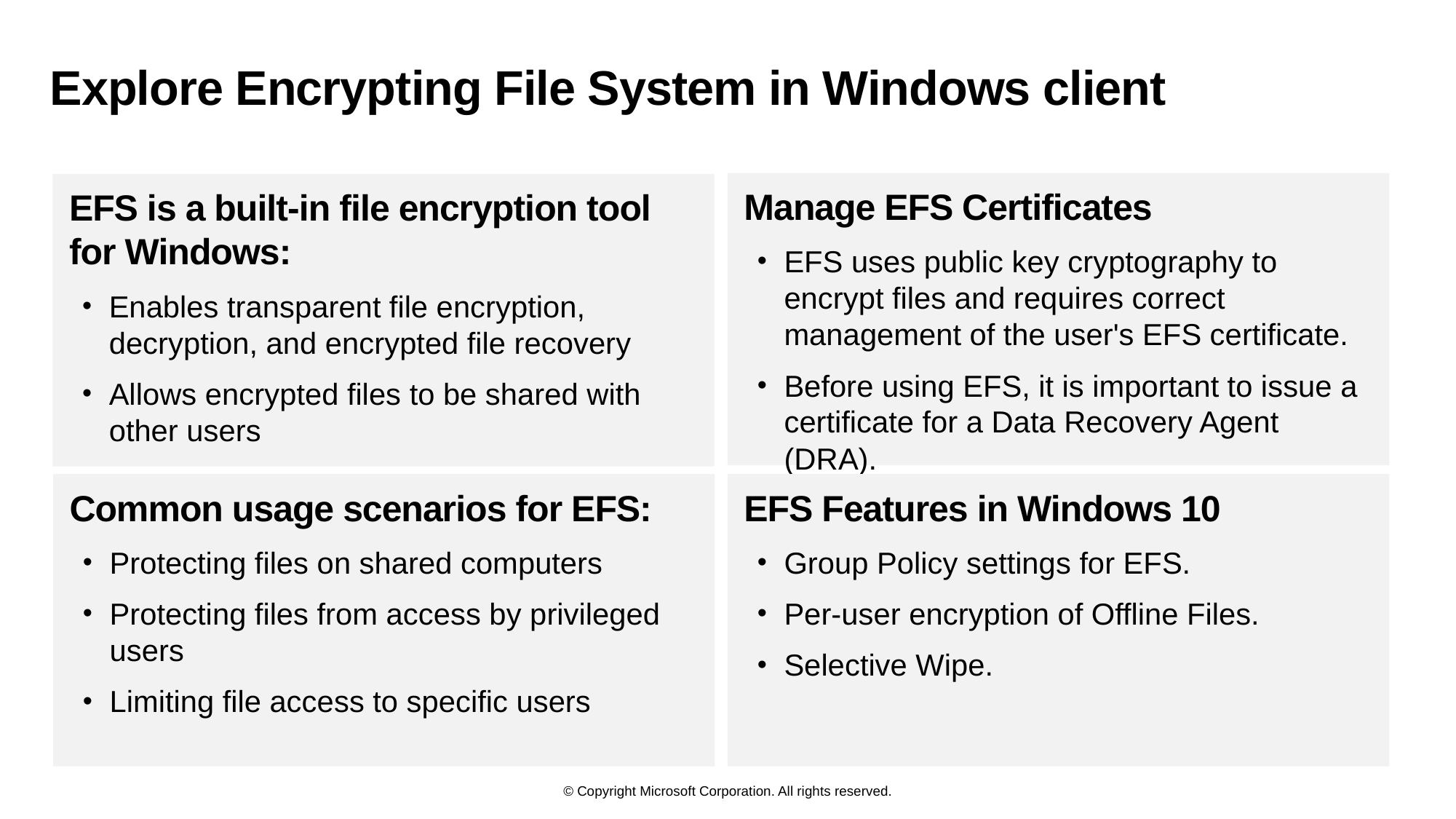

# Explore Encrypting File System in Windows client
Manage EFS Certificates
EFS uses public key cryptography to encrypt files and requires correct management of the user's EFS certificate.
Before using EFS, it is important to issue a certificate for a Data Recovery Agent (DRA).
EFS is a built-in file encryption tool for Windows:
Enables transparent file encryption, decryption, and encrypted file recovery
Allows encrypted files to be shared with other users
Common usage scenarios for EFS:
Protecting files on shared computers
Protecting files from access by privileged users
Limiting file access to specific users
EFS Features in Windows 10
Group Policy settings for EFS.
Per-user encryption of Offline Files.
Selective Wipe.